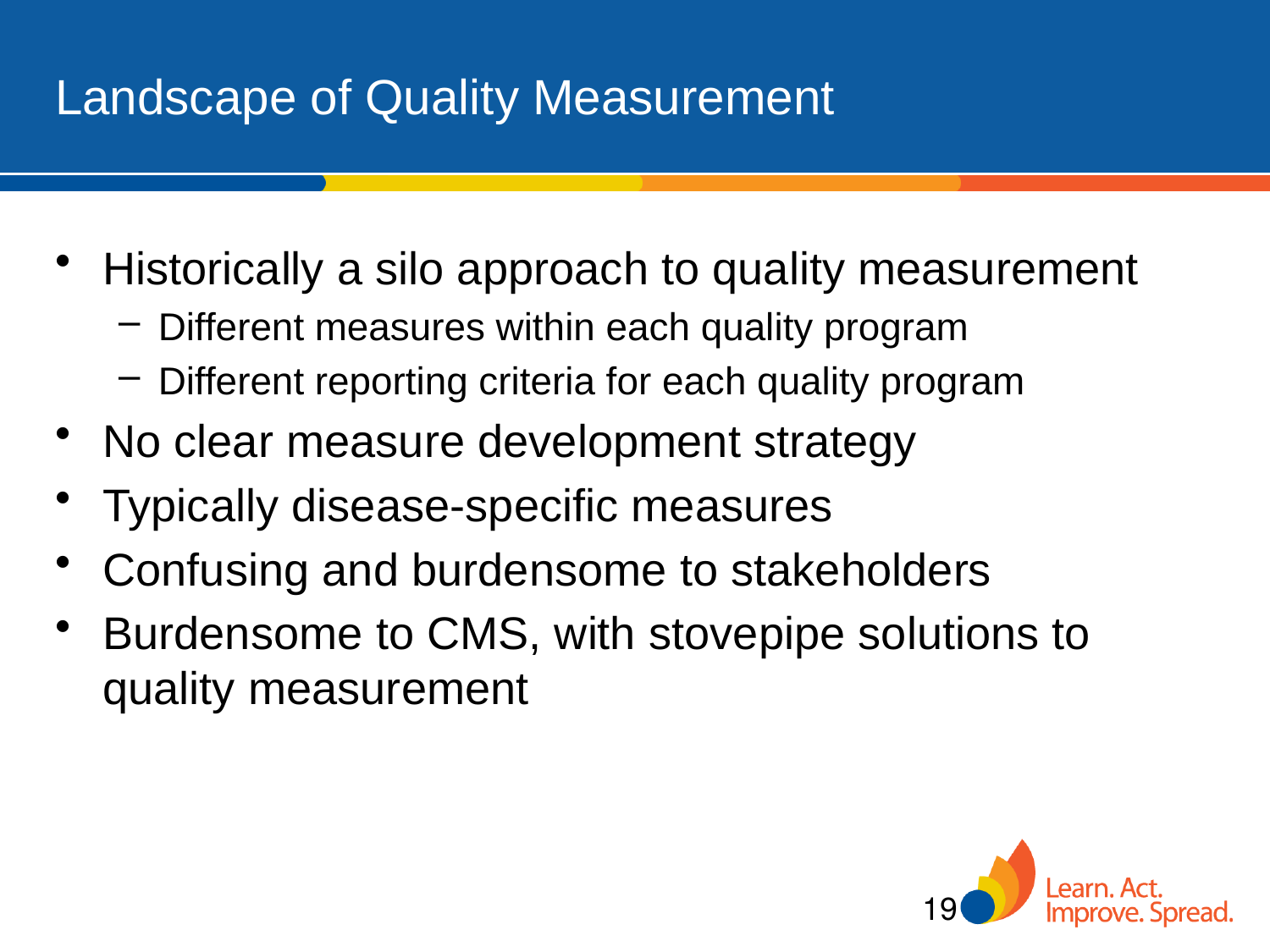

# Landscape of Quality Measurement
Historically a silo approach to quality measurement
Different measures within each quality program
Different reporting criteria for each quality program
No clear measure development strategy
Typically disease-specific measures
Confusing and burdensome to stakeholders
Burdensome to CMS, with stovepipe solutions to quality measurement

19